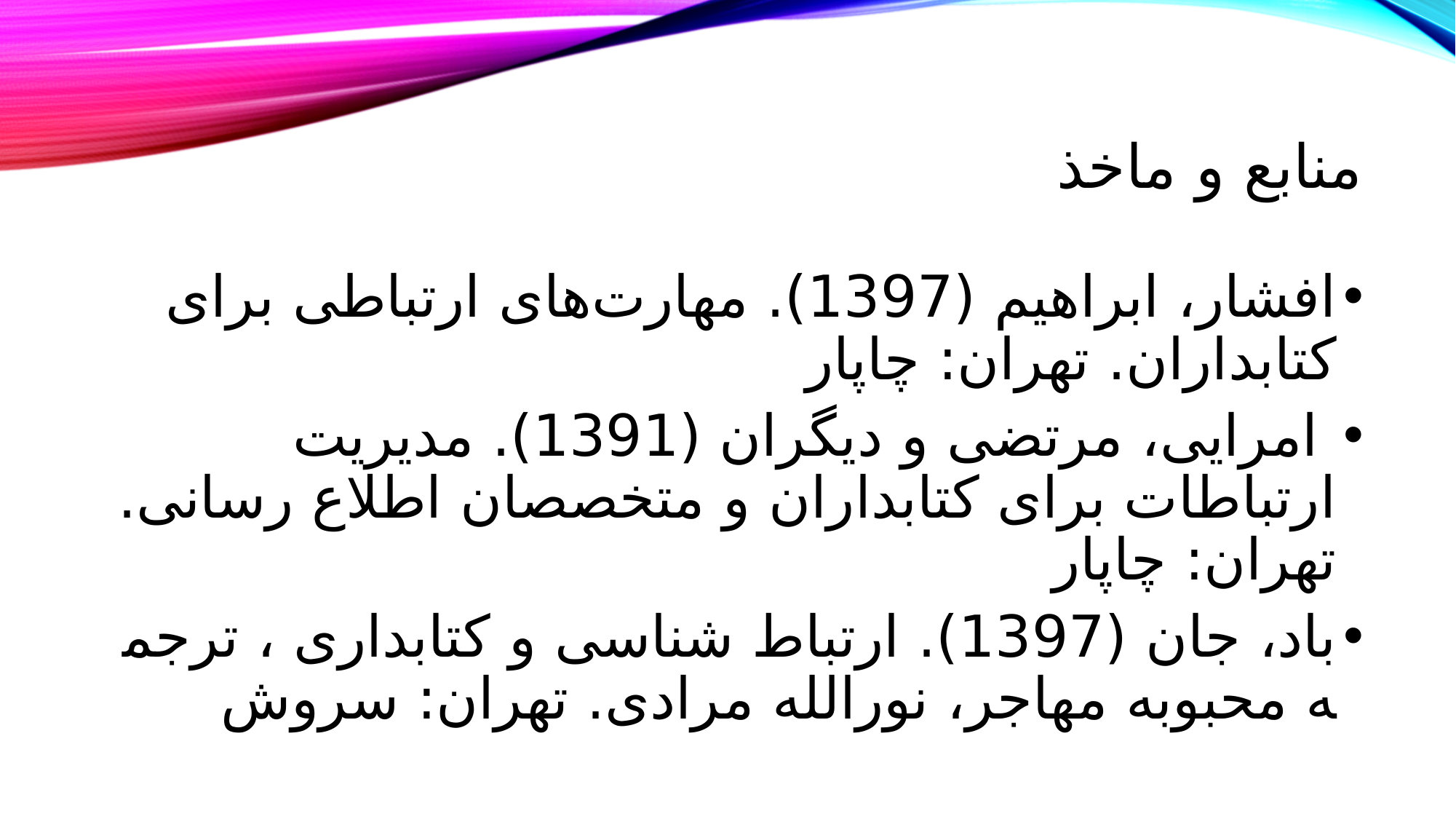

# منابع و ماخذ
افشار، ابراهیم (1397). مهارت‌های ارتباطی برای کتابداران. تهران: چاپار
 امرایی، مرتضی و دیگران (1391). مدیریت ارتباطات برای کتابداران و متخصصان اطلاع رسانی. تهران: چاپار
باد، جان (1397). ارتباط شناسی و کتابداری ، ت‍رج‍م‍ه‌ م‍ح‍ب‍وب‍ه‌ م‍ه‍اج‍ر، ن‍ورال‍ل‍ه‌ مرادی. تهران: سروش